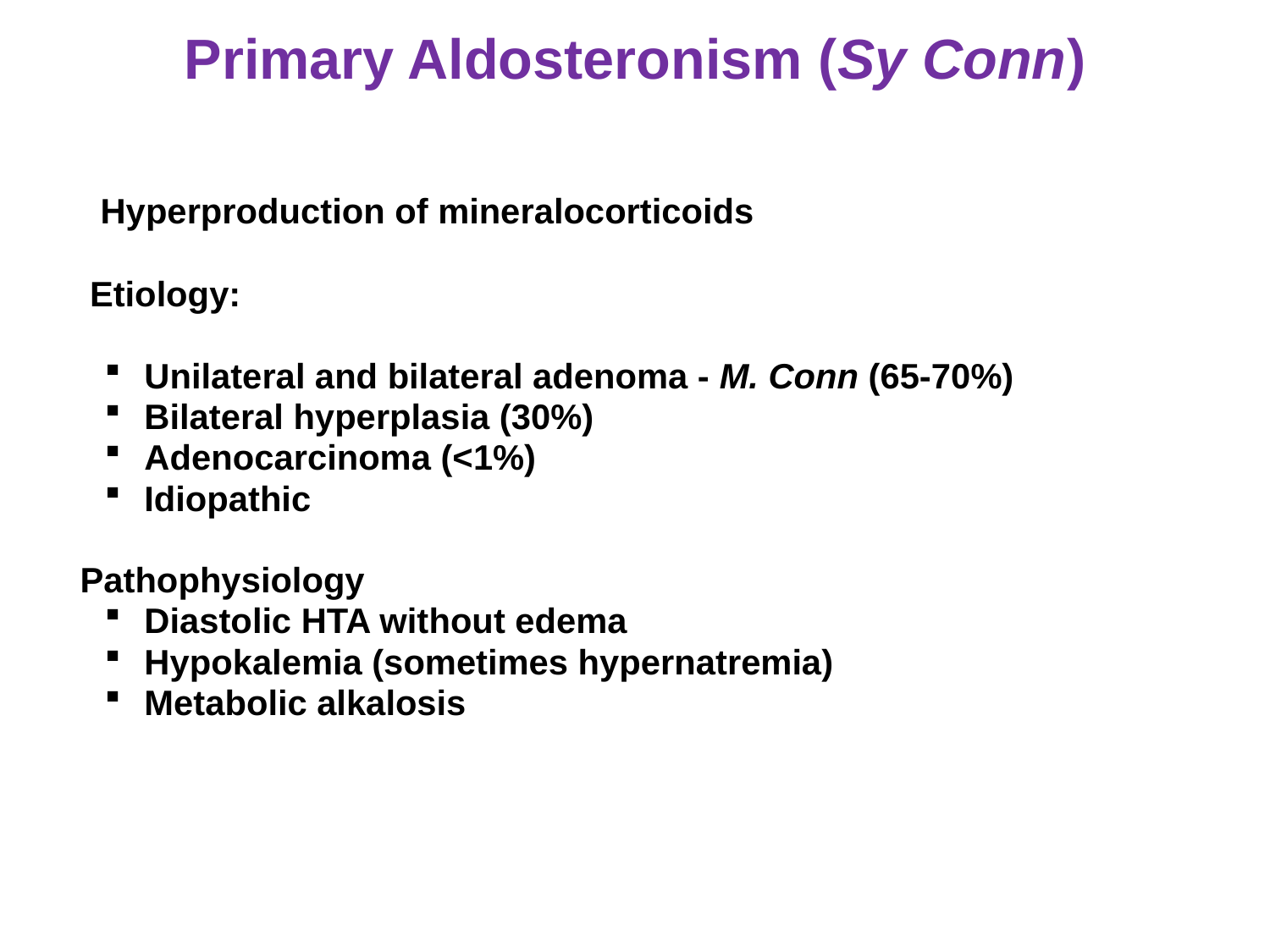

# Primary Aldosteronism (Sy Conn)
     Hyperproduction of mineralocorticoids

     Etiology:

Unilateral and bilateral adenoma - M. Conn (65-70%)
Bilateral hyperplasia (30%)
Adenocarcinoma (<1%)
Idiopathic

    Pathophysiology
Diastolic HTA without edema
Hypokalemia (sometimes hypernatremia)
Metabolic alkalosis